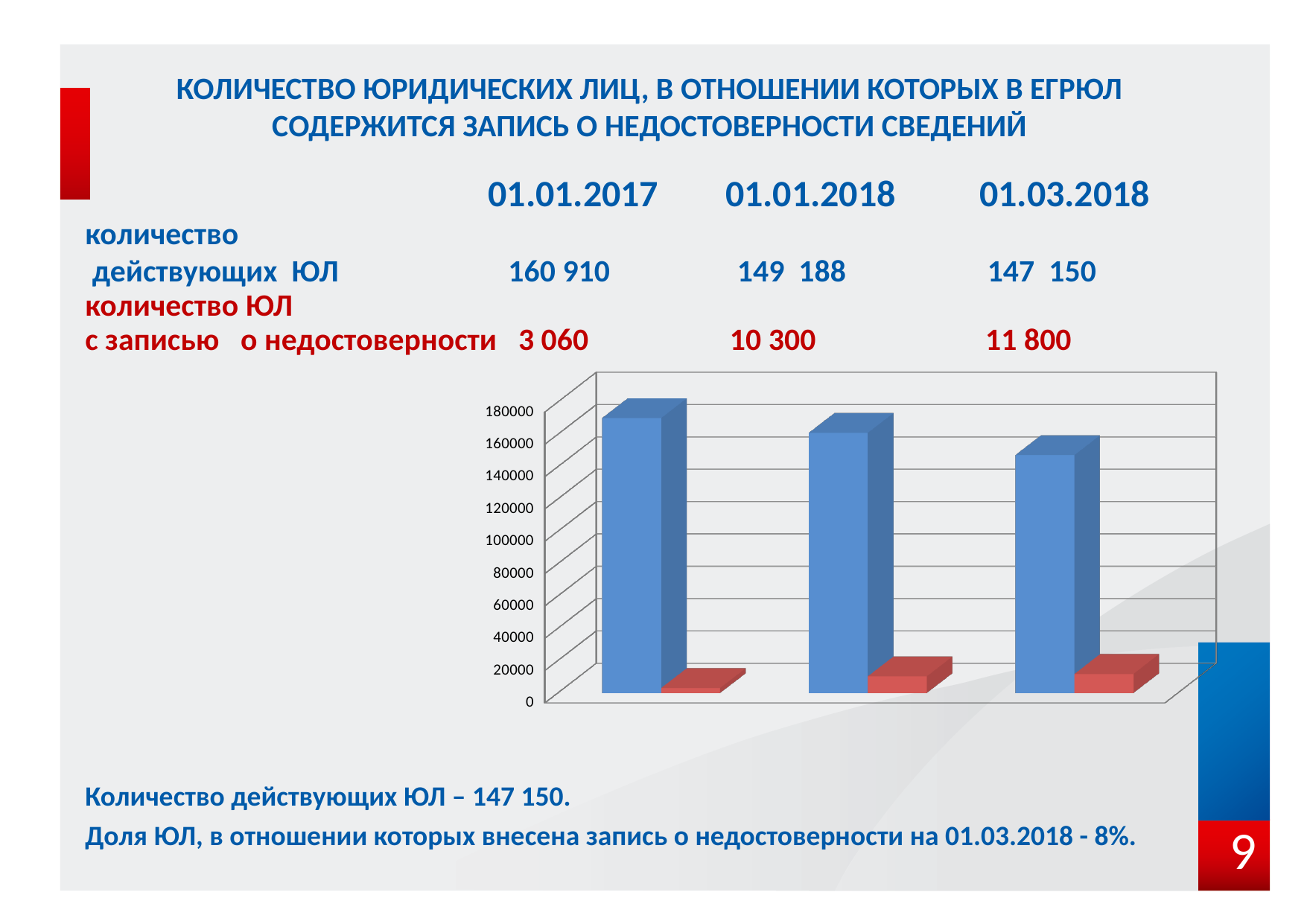

# КОЛИЧЕСТВО ЮРИДИЧЕСКИХ ЛИЦ, В ОТНОШЕНИИ КОТОРЫХ В ЕГРЮЛ СОДЕРЖИТСЯ ЗАПИСЬ О НЕДОСТОВЕРНОСТИ СВЕДЕНИЙ
                                                       01.01.2017        01.01.2018          01.03.2018
количество
 действующих  ЮЛ                        160 910                  149  188                    147  150
количество ЮЛ
с записью   о недостоверности   3 060                    10 300                        11 800

Количество действующих ЮЛ – 147 150.
Доля ЮЛ, в отношении которых внесена запись о недостоверности на 01.03.2018 - 8%.

[unsupported chart]

9